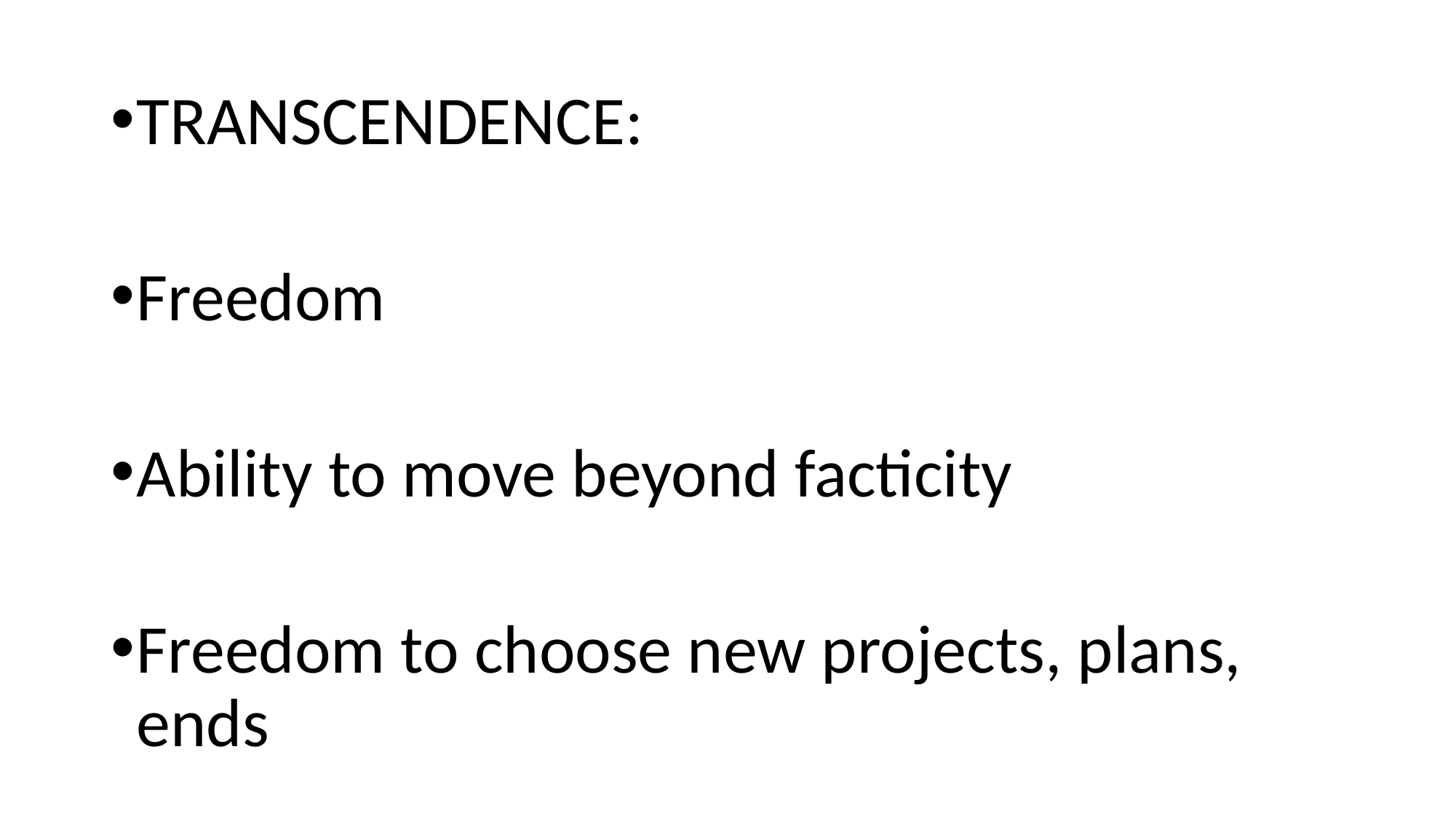

TRANSCENDENCE:

Freedom

Ability to move beyond facticity

Freedom to choose new projects, plans, ends